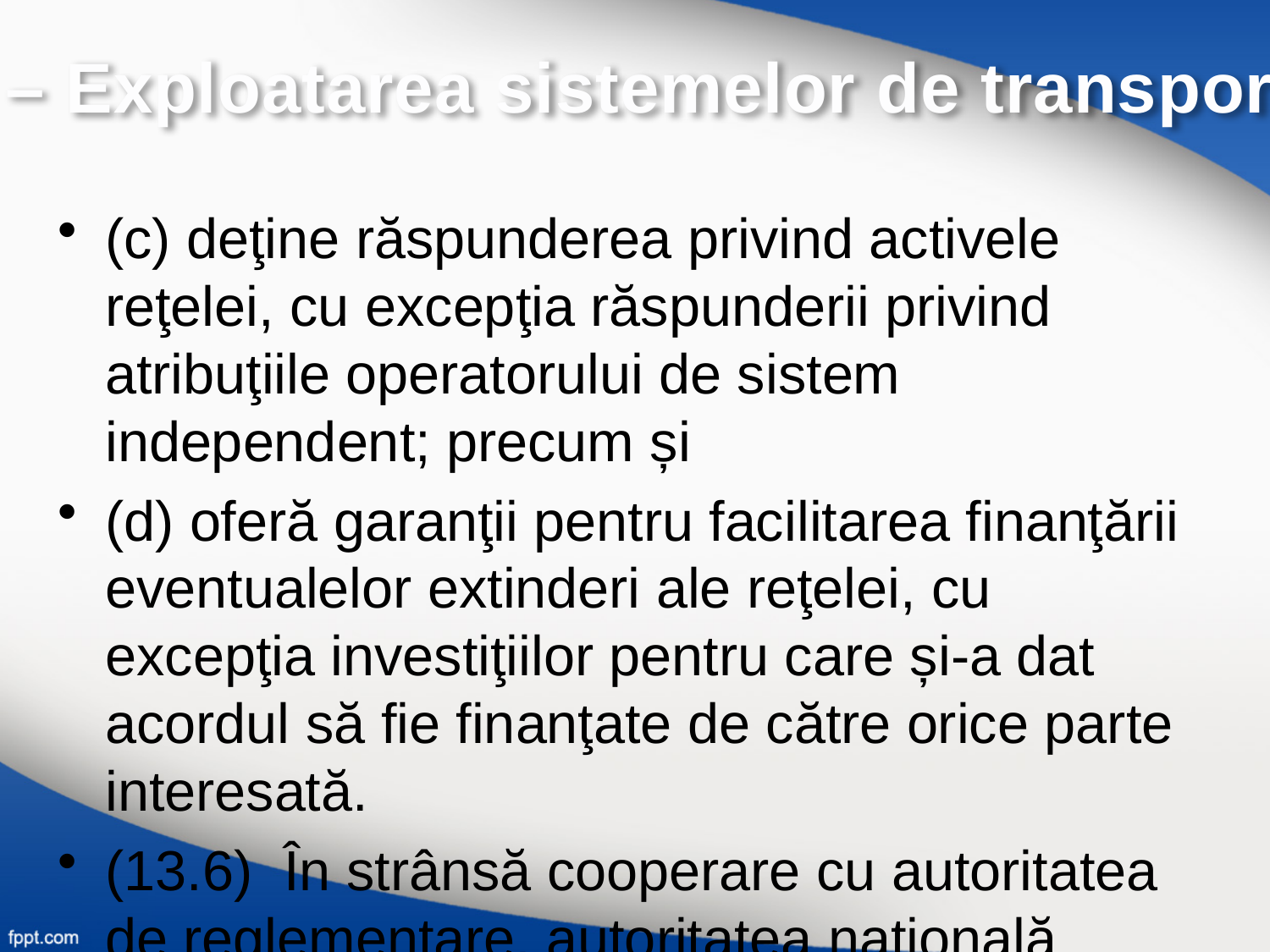

IV – Exploatarea sistemelor de transport
(c) deţine răspunderea privind activele reţelei, cu excepţia răspunderii privind atribuţiile operatorului de sistem independent; precum și
(d) oferă garanţii pentru facilitarea finanţării eventualelor extinderi ale reţelei, cu excepţia investiţiilor pentru care și-a dat acordul să fie finanţate de către orice parte interesată.
(13.6)  În strânsă cooperare cu autoritatea de reglementare, autoritatea naţională competentă în materie de concurenţă este învestită cu toate competenţele necesare pentru a monitoriza în mod eficient respectarea de către proprietarul sistemului de transport a obligaţiilor sale.